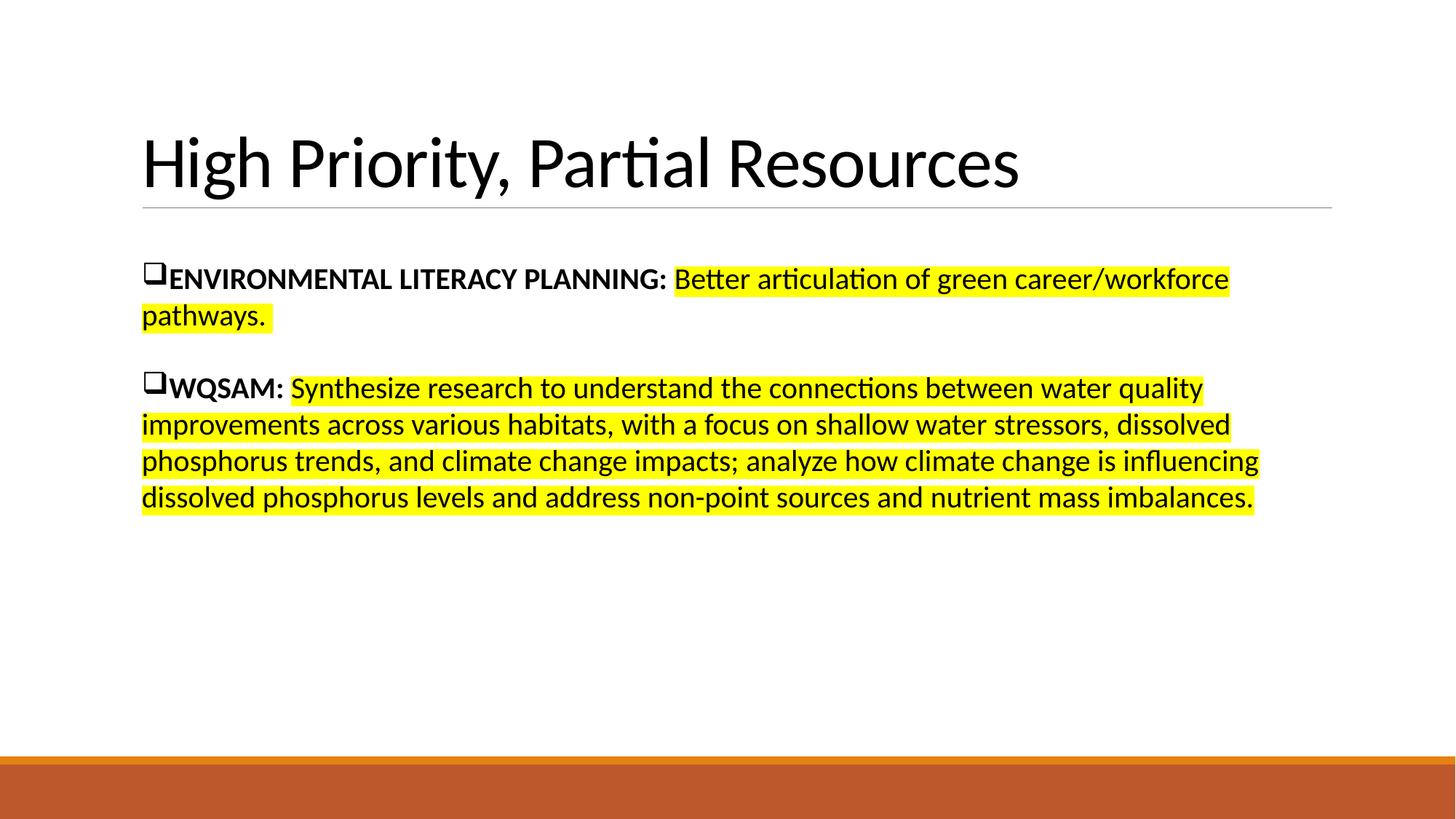

# High Priority, Partial Resources

ENVIRONMENTAL LITERACY PLANNING: Better articulation of green career/workforce pathways.

WQSAM: Synthesize research to understand the connections between water quality improvements across various habitats, with a focus on shallow water stressors, dissolved phosphorus trends, and climate change impacts; analyze how climate change is influencing dissolved phosphorus levels and address non-point sources and nutrient mass imbalances.